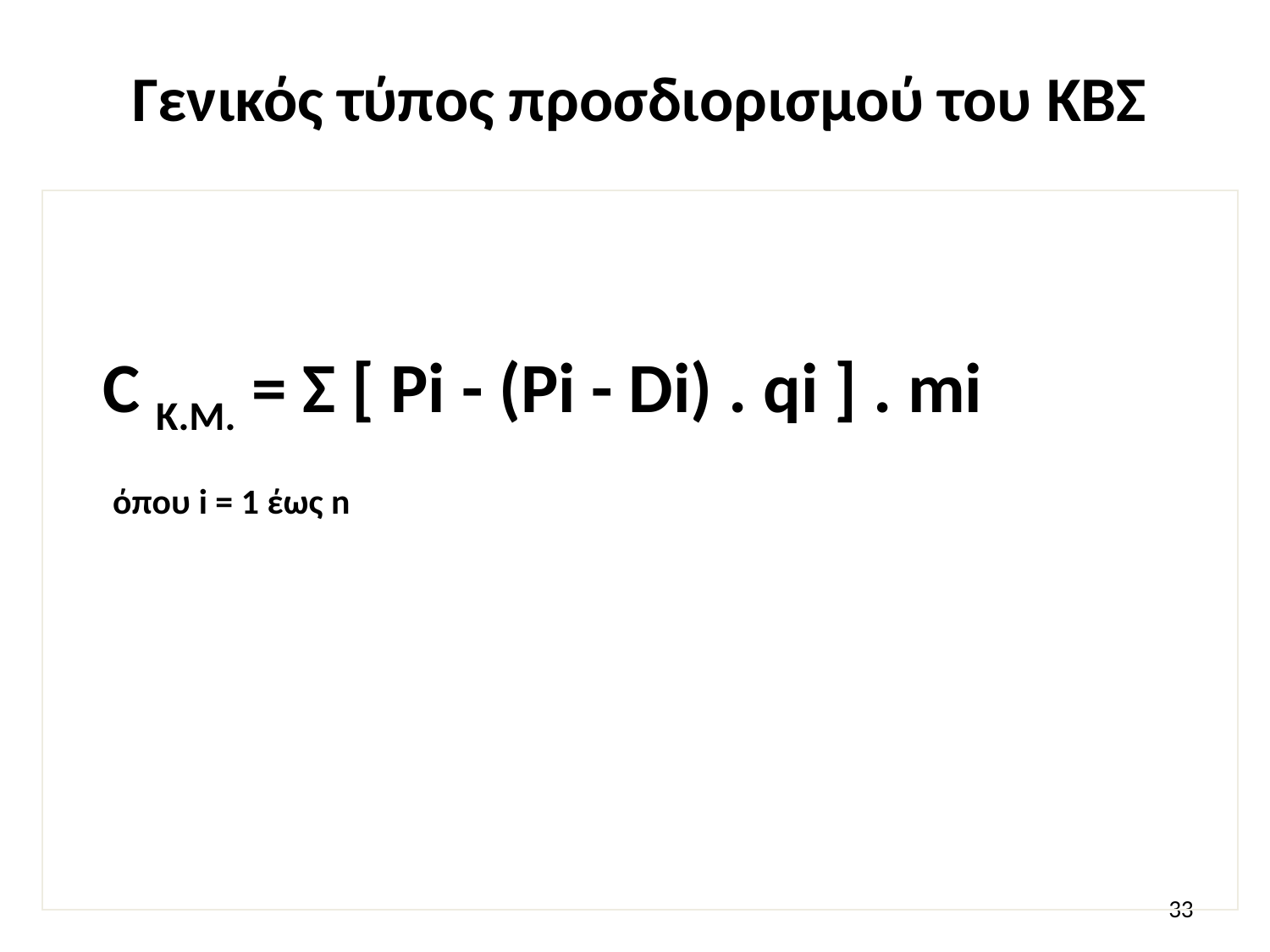

# Γενικός τύπος προσδιορισμού του ΚΒΣ

   C K.M. = Σ [ Pi - (Pi - Di) . qi ] . mi
    όπου i = 1 έως n
33